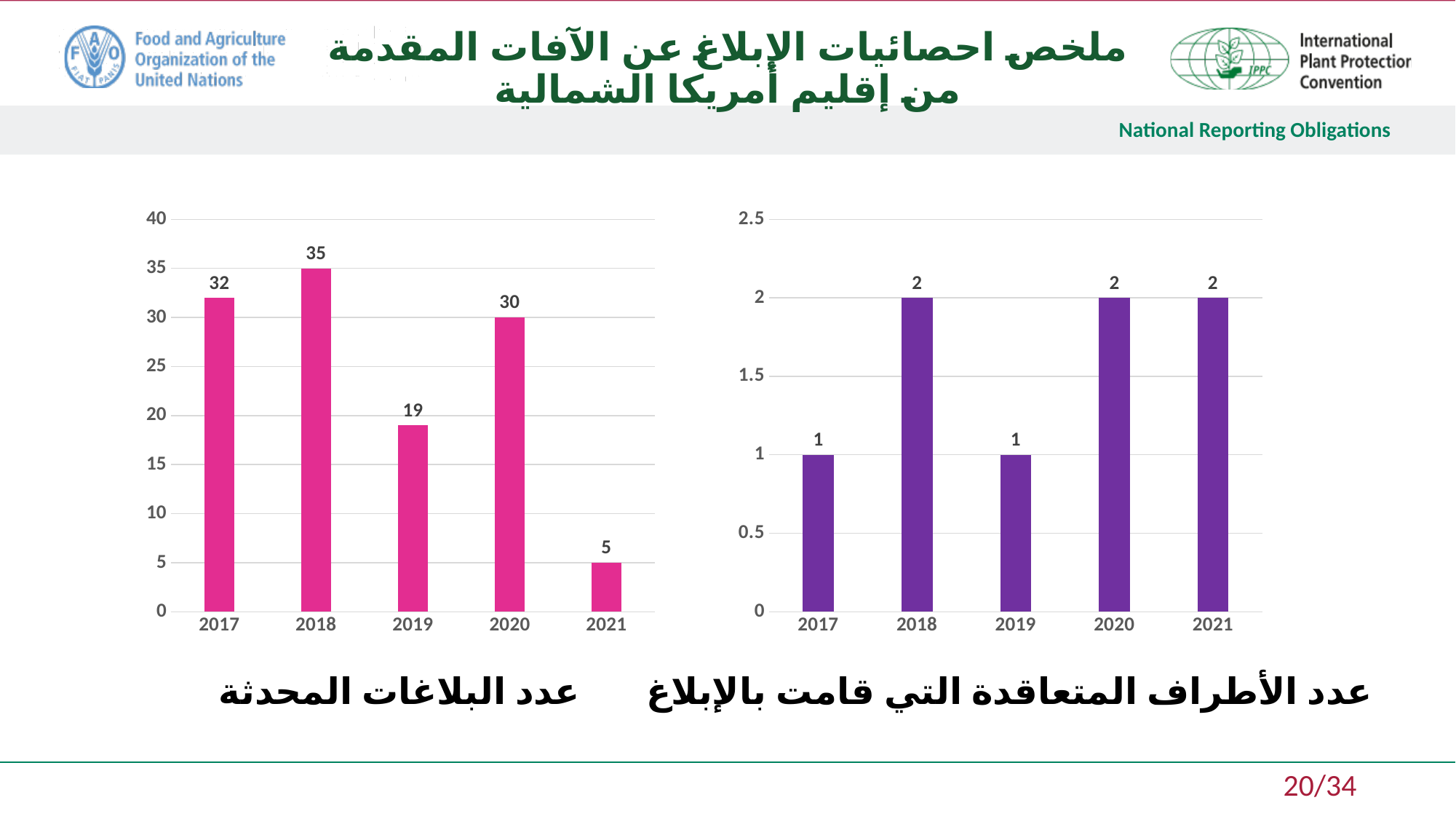

ملخص احصائيات الإبلاغ عن الآفات المقدمة من إقليم أمريكا الشمالية

### Chart

| Category |  |
|---|---|
| 2017 | 32.0 |
| 2018 | 35.0 |
| 2019 | 19.0 |
| 2020 | 30.0 |
| 2021 | 5.0 |

### Chart

| Category |  |
|---|---|
| 2017 | 1.0 |
| 2018 | 2.0 |
| 2019 | 1.0 |
| 2020 | 2.0 |
| 2021 | 2.0 |
عدد البلاغات المحدثة
عدد الأطراف المتعاقدة التي قامت بالإبلاغ